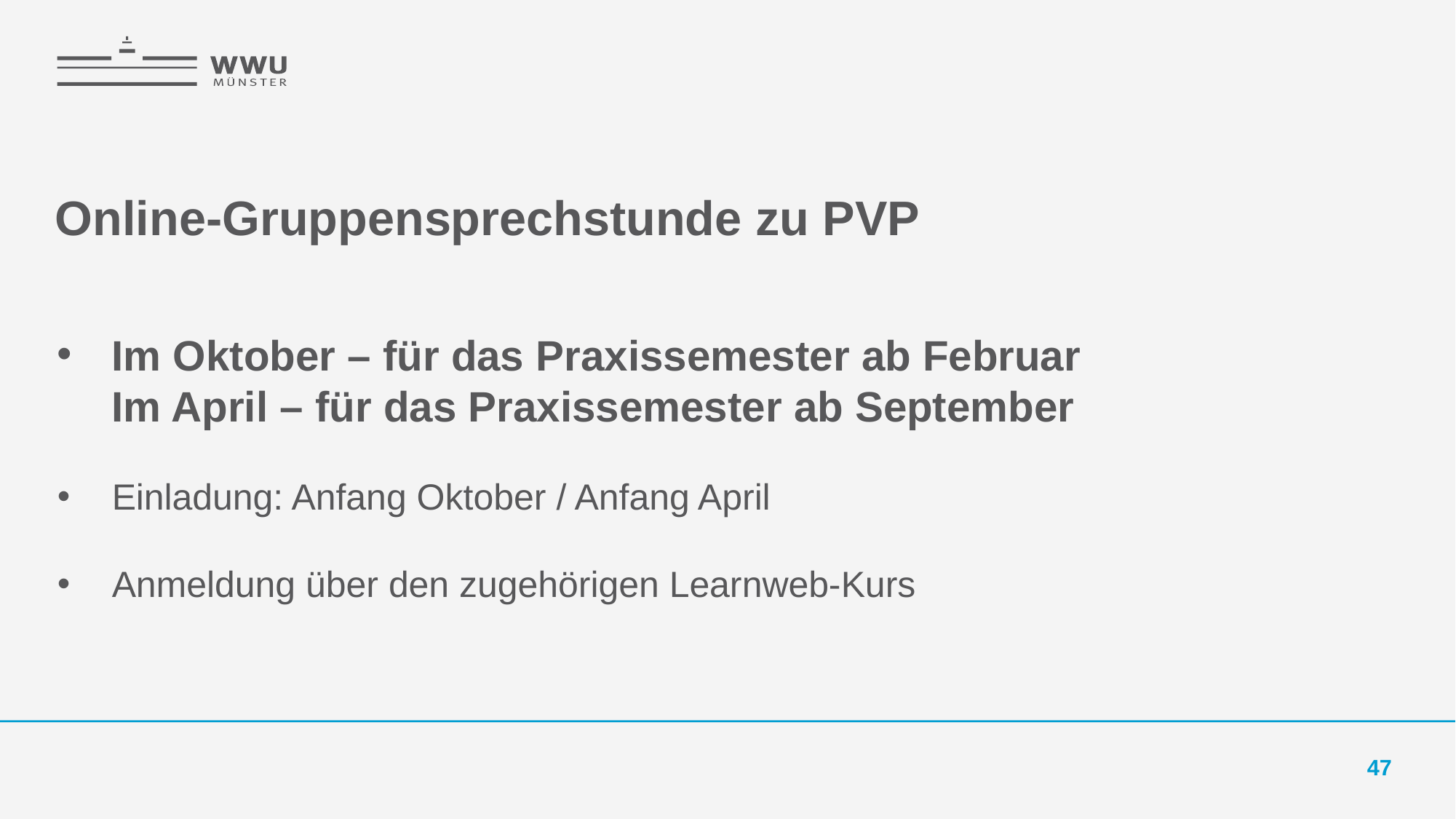

# Online-Gruppensprechstunde zu PVP
Im Oktober – für das Praxissemester ab Februar
Im April – für das Praxissemester ab September
Einladung: Anfang Oktober / Anfang April

Anmeldung über den zugehörigen Learnweb-Kurs

47